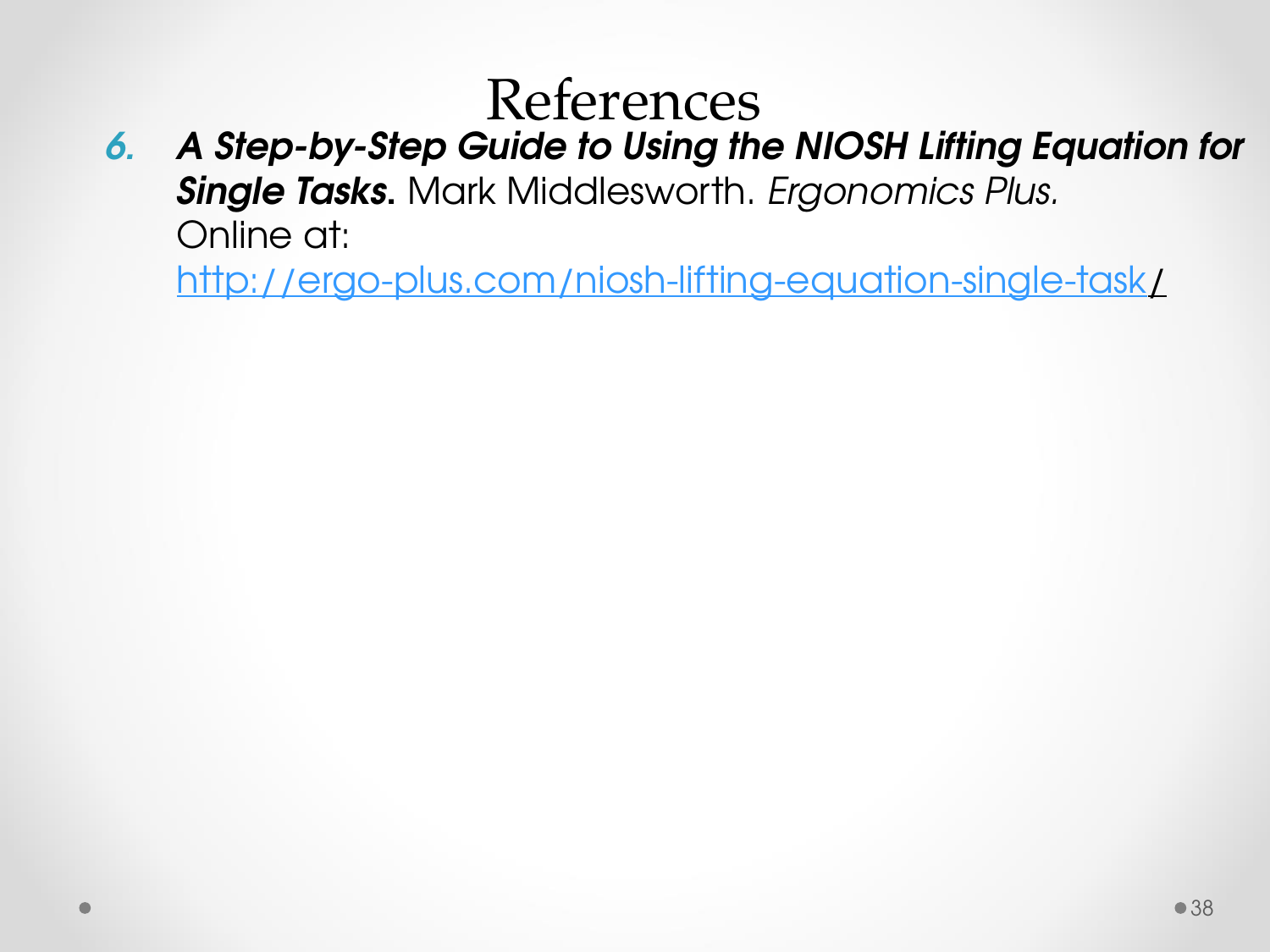

# References

A Step-by-Step Guide to Using the NIOSH Lifting Equation for Single Tasks. Mark Middlesworth. Ergonomics Plus.
Online at: http://ergo-plus.com/niosh-lifting-equation-single-task/
38